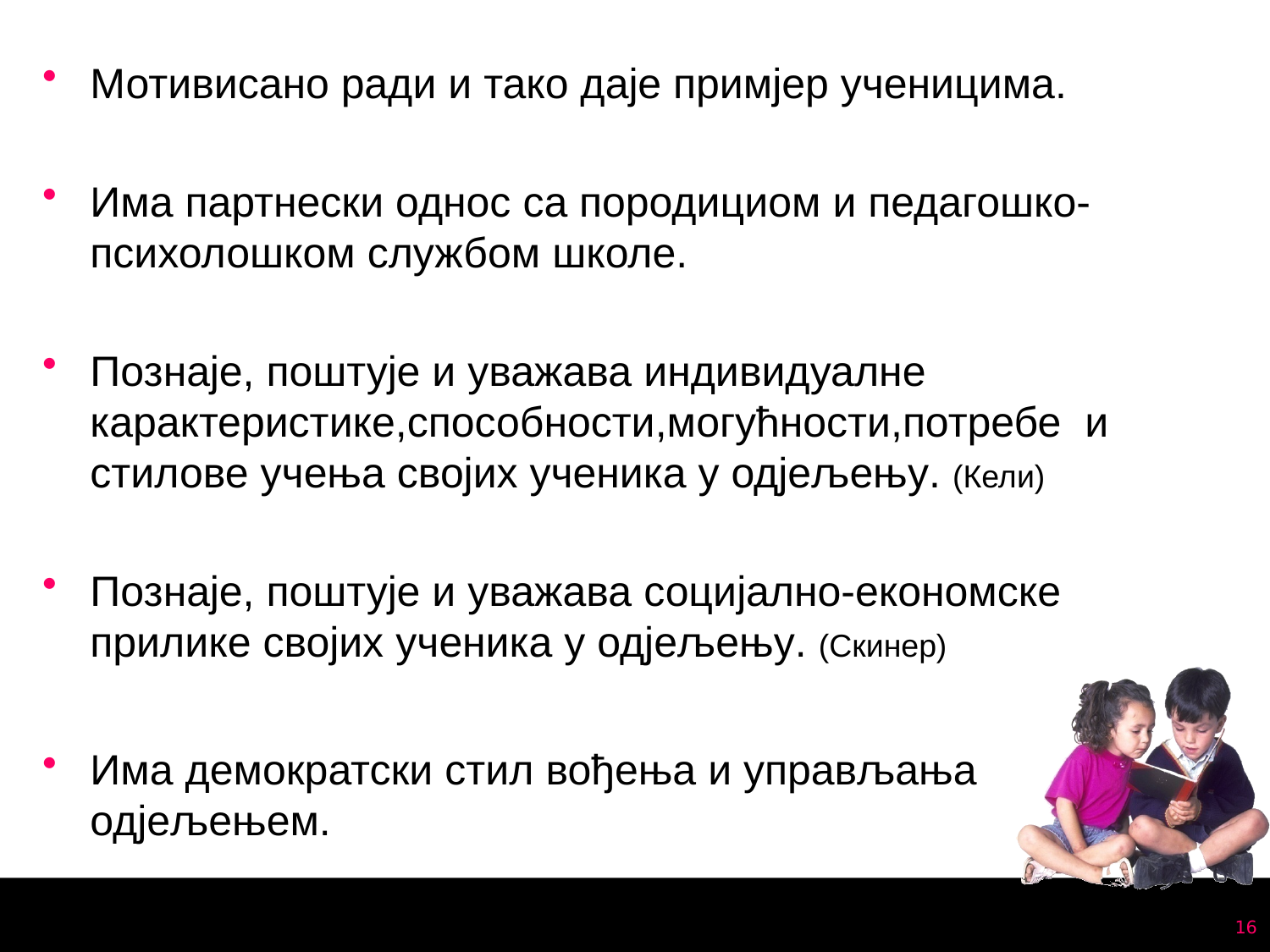

Мотивисано ради и тако даје примјер ученицима.

Има партнески однос са породициом и педагошко-психолошком службом школе.

Познаје, поштује и уважава индивидуалне карактеристике,способности,могућности,потребе  и стилове учења својих ученика у одјељењу. (Кели)

Познаје, поштује и уважава социјално-економске прилике својих ученика у одјељењу. (Скинер)

Има демократски стил вођења и управљања одјељењем.

16